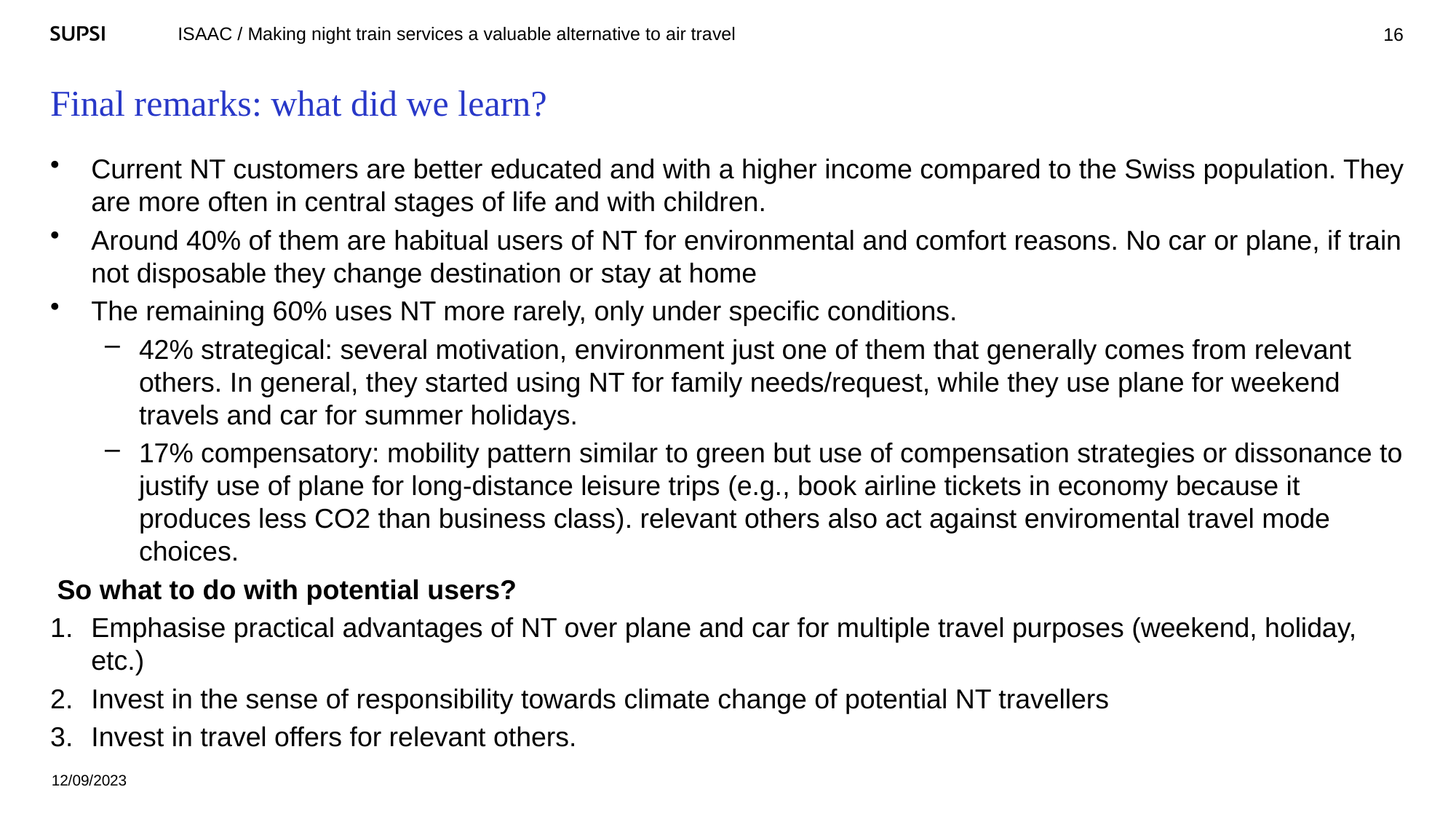

16
# Final remarks: what did we learn?
Current NT customers are better educated and with a higher income compared to the Swiss population. They are more often in central stages of life and with children.
Around 40% of them are habitual users of NT for environmental and comfort reasons. No car or plane, if train not disposable they change destination or stay at home
The remaining 60% uses NT more rarely, only under specific conditions.
42% strategical: several motivation, environment just one of them that generally comes from relevant others. In general, they started using NT for family needs/request, while they use plane for weekend travels and car for summer holidays.
17% compensatory: mobility pattern similar to green but use of compensation strategies or dissonance to justify use of plane for long-distance leisure trips (e.g., book airline tickets in economy because it produces less CO2 than business class). relevant others also act against enviromental travel mode choices.
So what to do with potential users?
Emphasise practical advantages of NT over plane and car for multiple travel purposes (weekend, holiday, etc.)
Invest in the sense of responsibility towards climate change of potential NT travellers
Invest in travel offers for relevant others.
12/09/2023